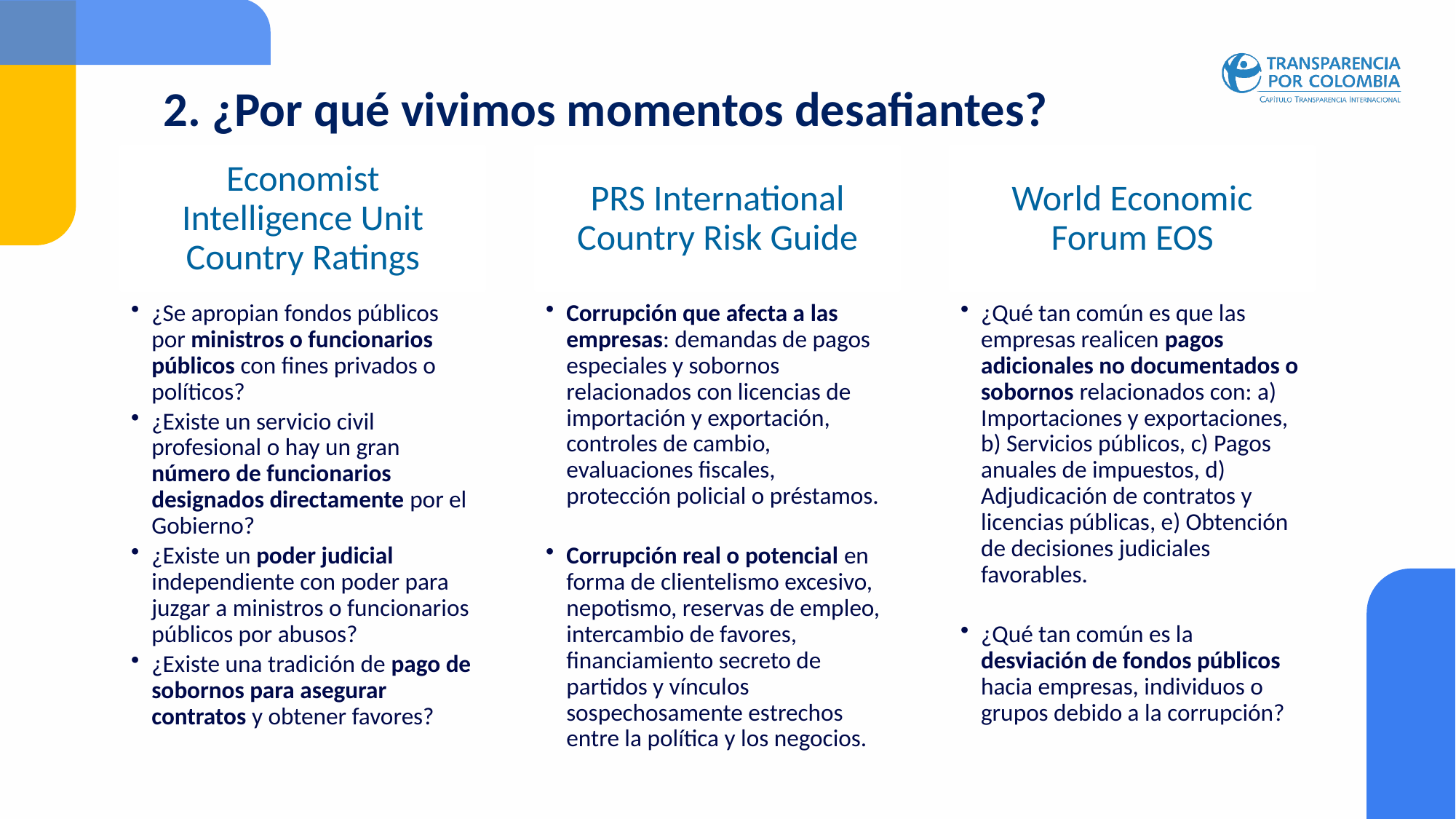

2. ¿Por qué vivimos momentos desafiantes?
Economist Intelligence Unit Country Ratings
¿Se apropian fondos públicos por ministros o funcionarios públicos con fines privados o políticos?
¿Existe un servicio civil profesional o hay un gran número de funcionarios designados directamente por el Gobierno?
¿Existe un poder judicial independiente con poder para juzgar a ministros o funcionarios públicos por abusos?
¿Existe una tradición de pago de sobornos para asegurar contratos y obtener favores?
PRS International Country Risk Guide
Corrupción que afecta a las empresas: demandas de pagos especiales y sobornos relacionados con licencias de importación y exportación, controles de cambio, evaluaciones fiscales, protección policial o préstamos.

Corrupción real o potencial en forma de clientelismo excesivo, nepotismo, reservas de empleo, intercambio de favores, financiamiento secreto de partidos y vínculos sospechosamente estrechos entre la política y los negocios.
World Economic Forum EOS
¿Qué tan común es que las empresas realicen pagos adicionales no documentados o sobornos relacionados con: a) Importaciones y exportaciones, b) Servicios públicos, c) Pagos anuales de impuestos, d) Adjudicación de contratos y licencias públicas, e) Obtención de decisiones judiciales favorables.

¿Qué tan común es la desviación de fondos públicos hacia empresas, individuos o grupos debido a la corrupción?